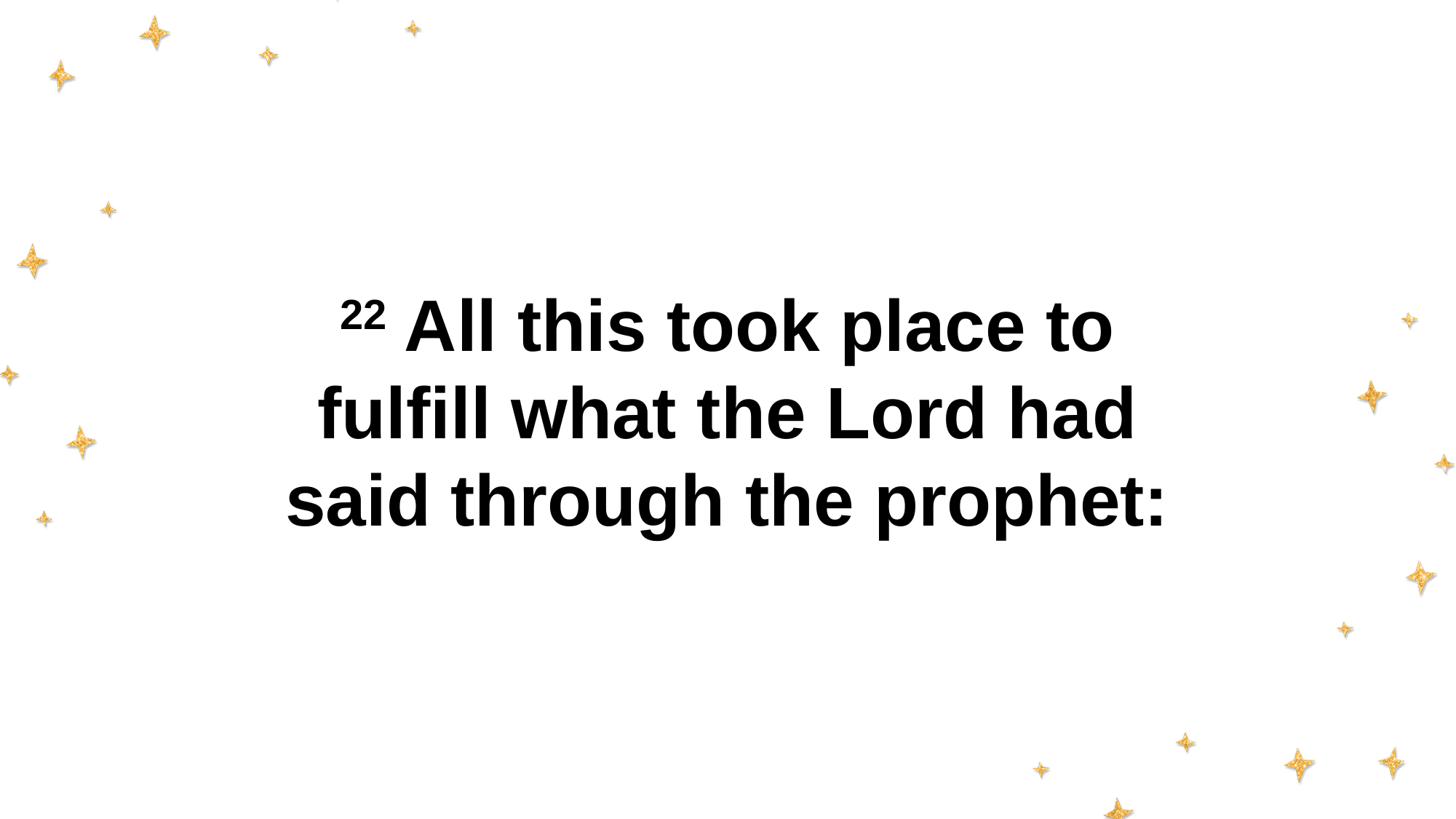

# 22 All this took place to fulfill what the Lord had said through the prophet: